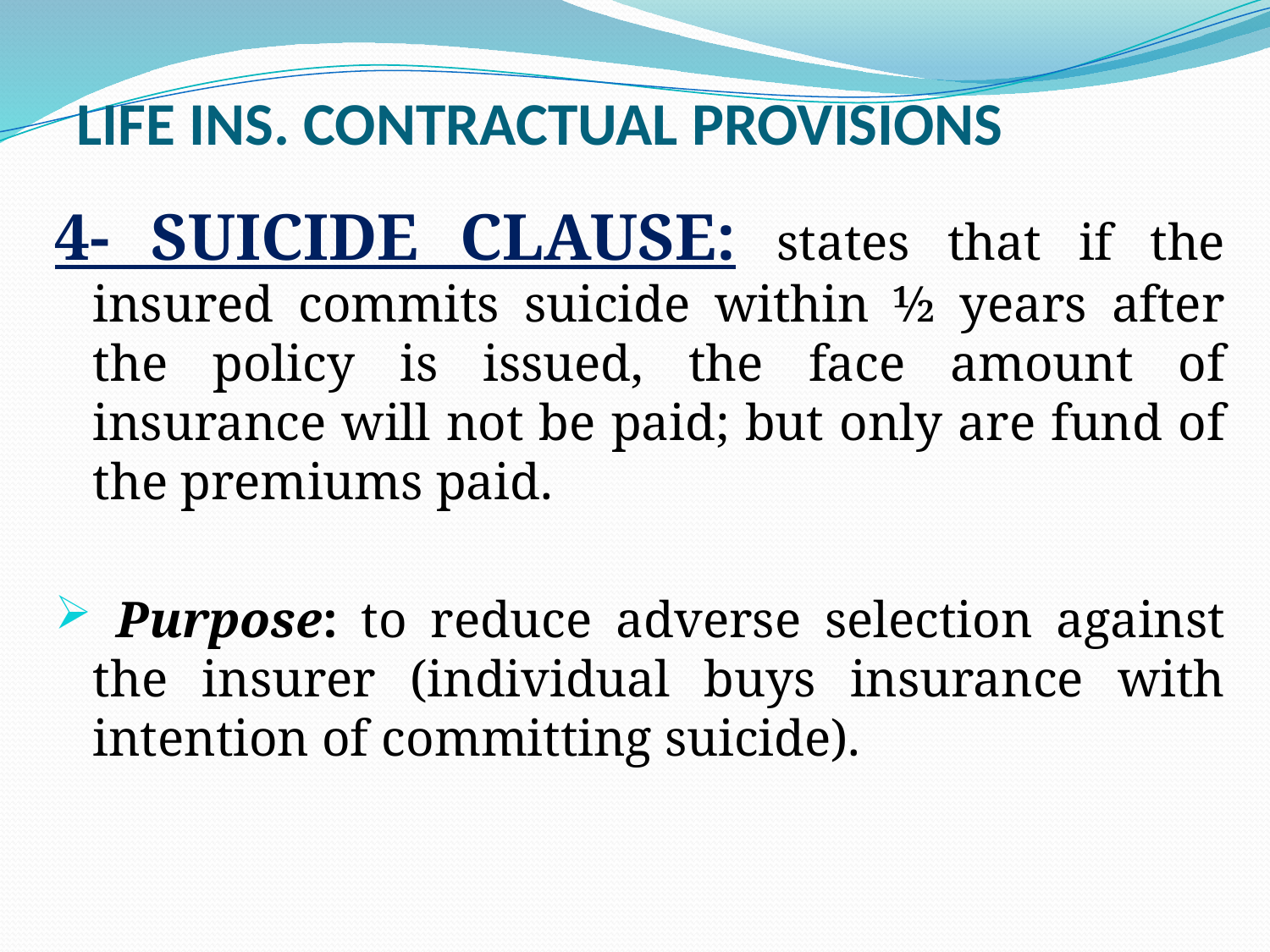

# LIFE INS. CONTRACTUAL PROVISIONS
4- SUICIDE CLAUSE: states that if the insured commits suicide within ½ years after the policy is issued, the face amount of insurance will not be paid; but only are fund of the premiums paid.

 Purpose: to reduce adverse selection against the insurer (individual buys insurance with intention of committing suicide).